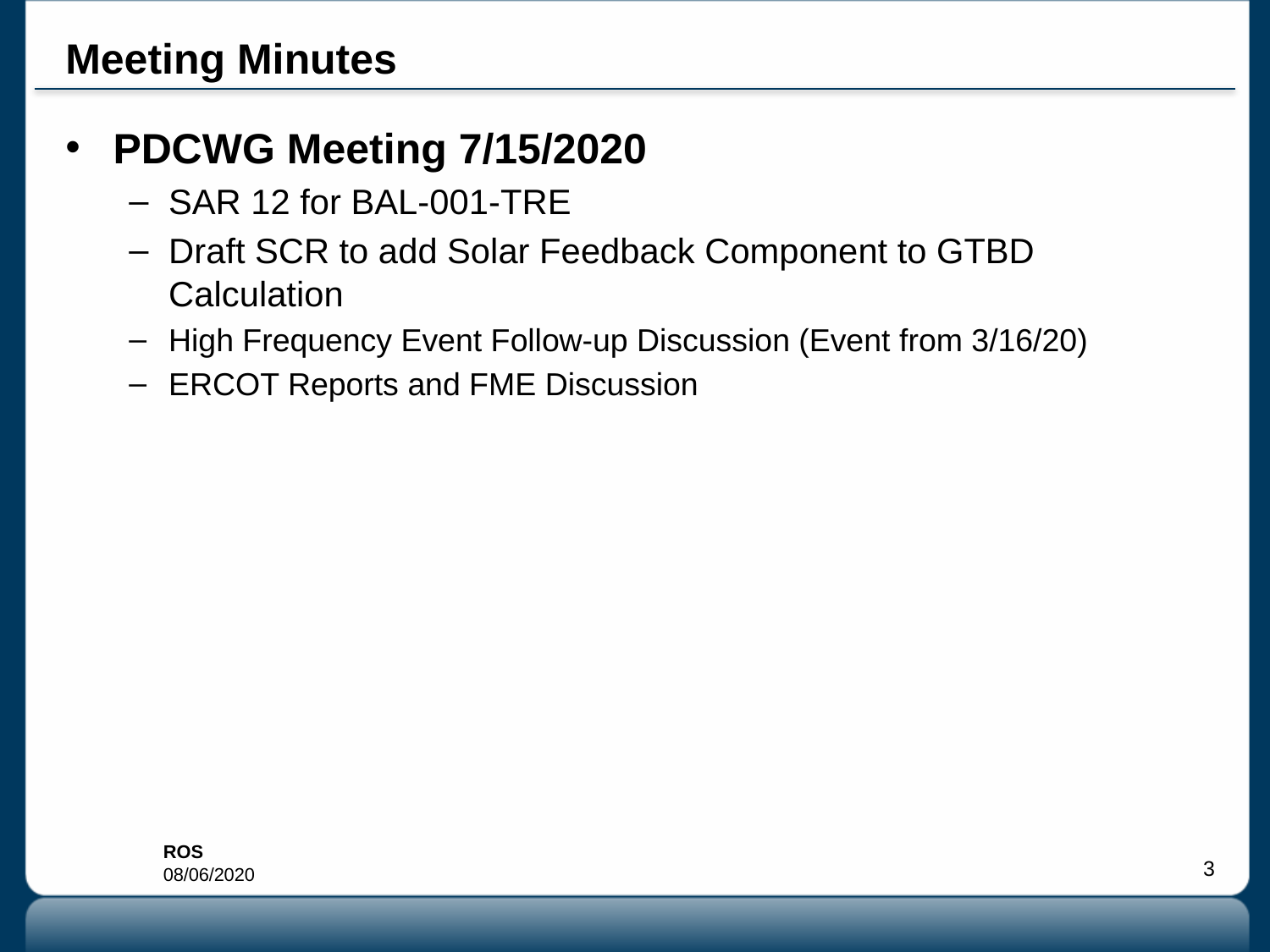

# Meeting Minutes
PDCWG Meeting 7/15/2020
SAR 12 for BAL-001-TRE
Draft SCR to add Solar Feedback Component to GTBD Calculation
High Frequency Event Follow-up Discussion (Event from 3/16/20)
ERCOT Reports and FME Discussion